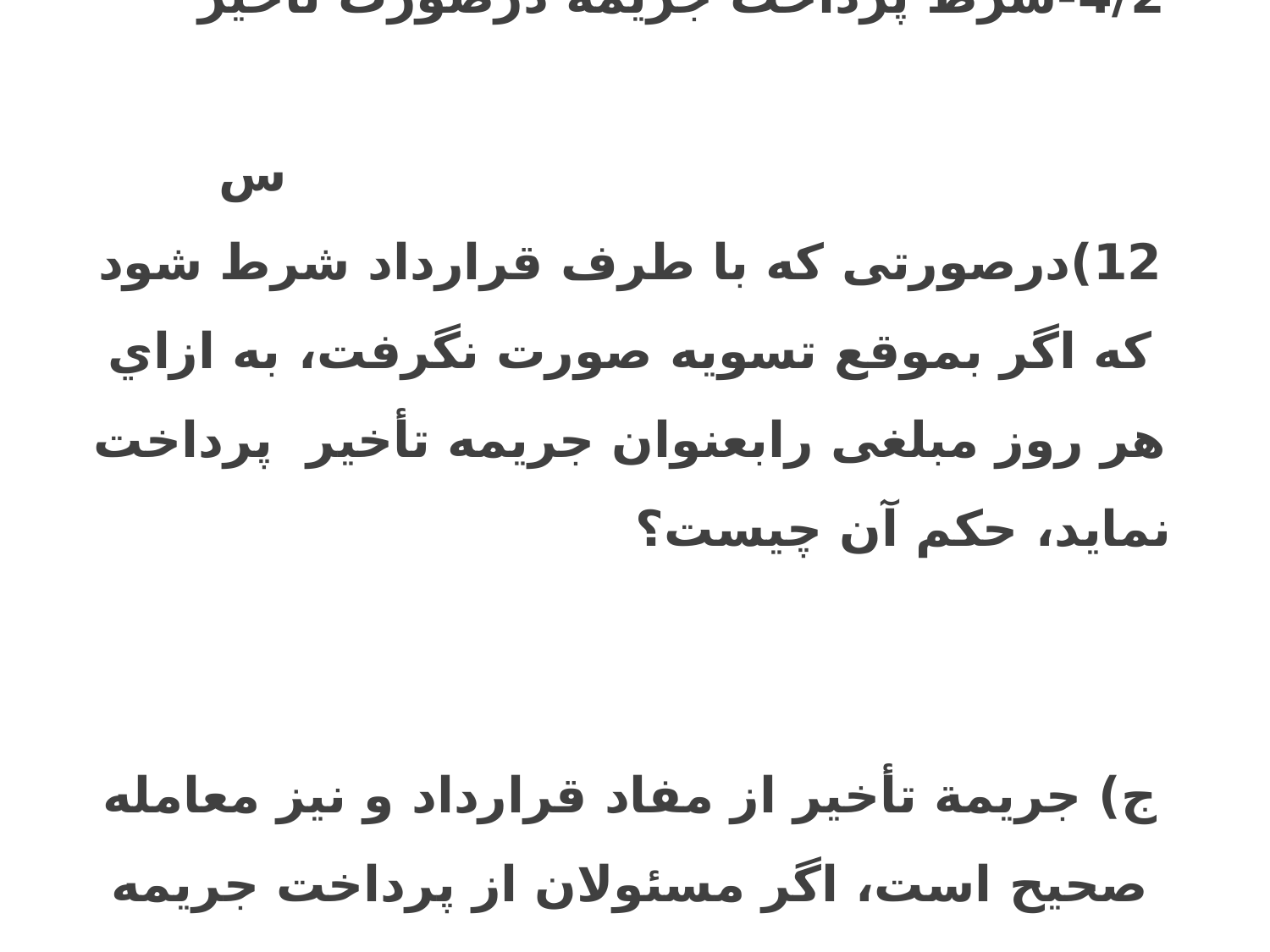

4/2-شرط پرداخت جریمه درصورت تاخیر                                                                                                                   س 12)درصورتی که با طرف قرارداد شرط شود كه اگر بموقع تسويه صورت نگرفت، به ازاي هر روز مبلغی رابعنوان جريمه تأخير  پرداخت نماید، حکم آن چیست؟                                                                                                                                                              ج) جريمة تأخير از مفاد قرارداد و نيز معامله صحيح است، اگر مسئولان از پرداخت جريمه ابا كردند، براساس قوانين عمل شود.